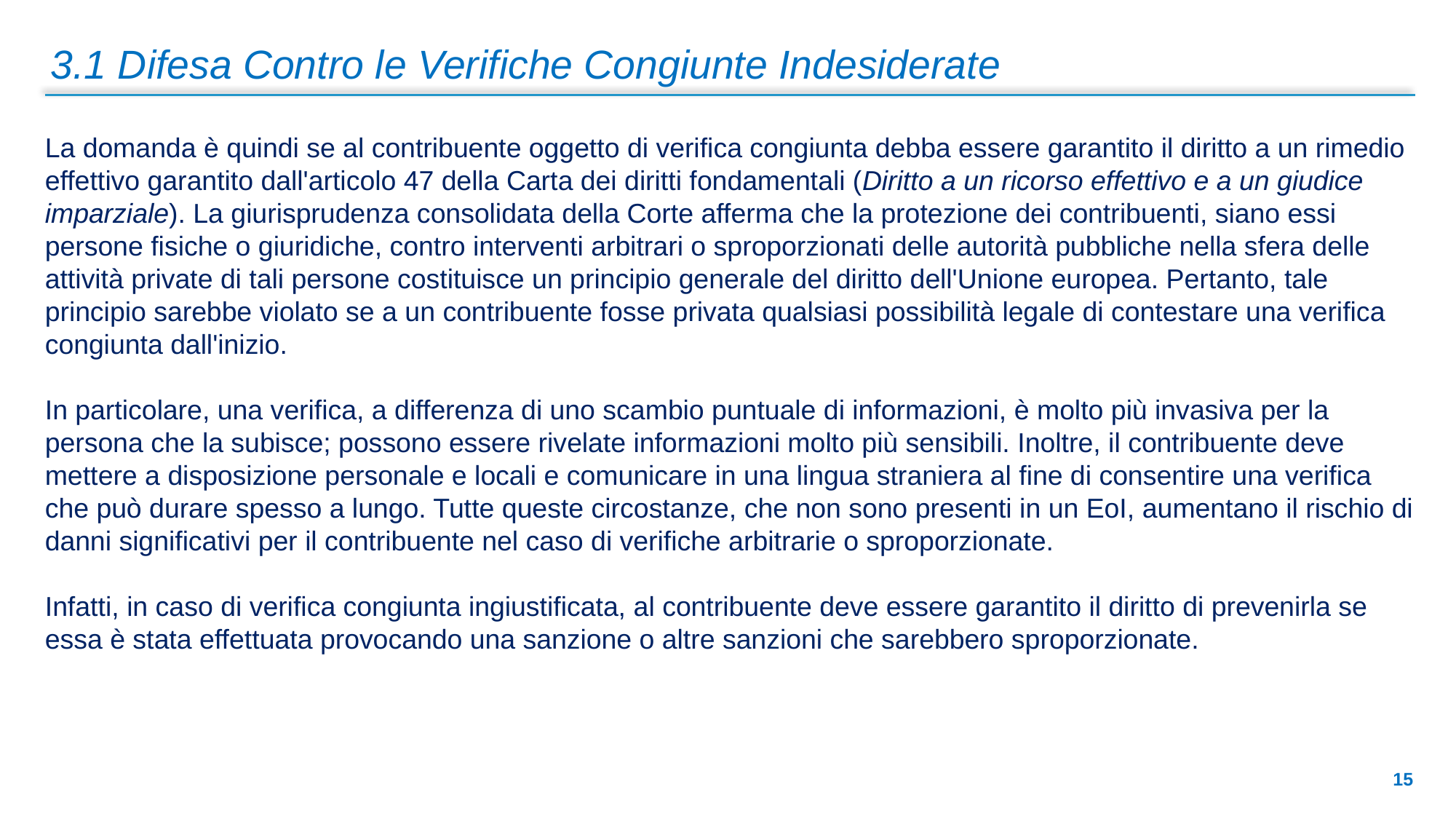

3.1 Difesa Contro le Verifiche Congiunte Indesiderate

La domanda è quindi se al contribuente oggetto di verifica congiunta debba essere garantito il diritto a un rimedio effettivo garantito dall'articolo 47 della Carta dei diritti fondamentali (Diritto a un ricorso effettivo e a un giudice imparziale). La giurisprudenza consolidata della Corte afferma che la protezione dei contribuenti, siano essi persone fisiche o giuridiche, contro interventi arbitrari o sproporzionati delle autorità pubbliche nella sfera delle attività private di tali persone costituisce un principio generale del diritto dell'Unione europea. Pertanto, tale principio sarebbe violato se a un contribuente fosse privata qualsiasi possibilità legale di contestare una verifica congiunta dall'inizio.

In particolare, una verifica, a differenza di uno scambio puntuale di informazioni, è molto più invasiva per la persona che la subisce; possono essere rivelate informazioni molto più sensibili. Inoltre, il contribuente deve mettere a disposizione personale e locali e comunicare in una lingua straniera al fine di consentire una verifica che può durare spesso a lungo. Tutte queste circostanze, che non sono presenti in un EoI, aumentano il rischio di danni significativi per il contribuente nel caso di verifiche arbitrarie o sproporzionate.

Infatti, in caso di verifica congiunta ingiustificata, al contribuente deve essere garantito il diritto di prevenirla se essa è stata effettuata provocando una sanzione o altre sanzioni che sarebbero sproporzionate.

15